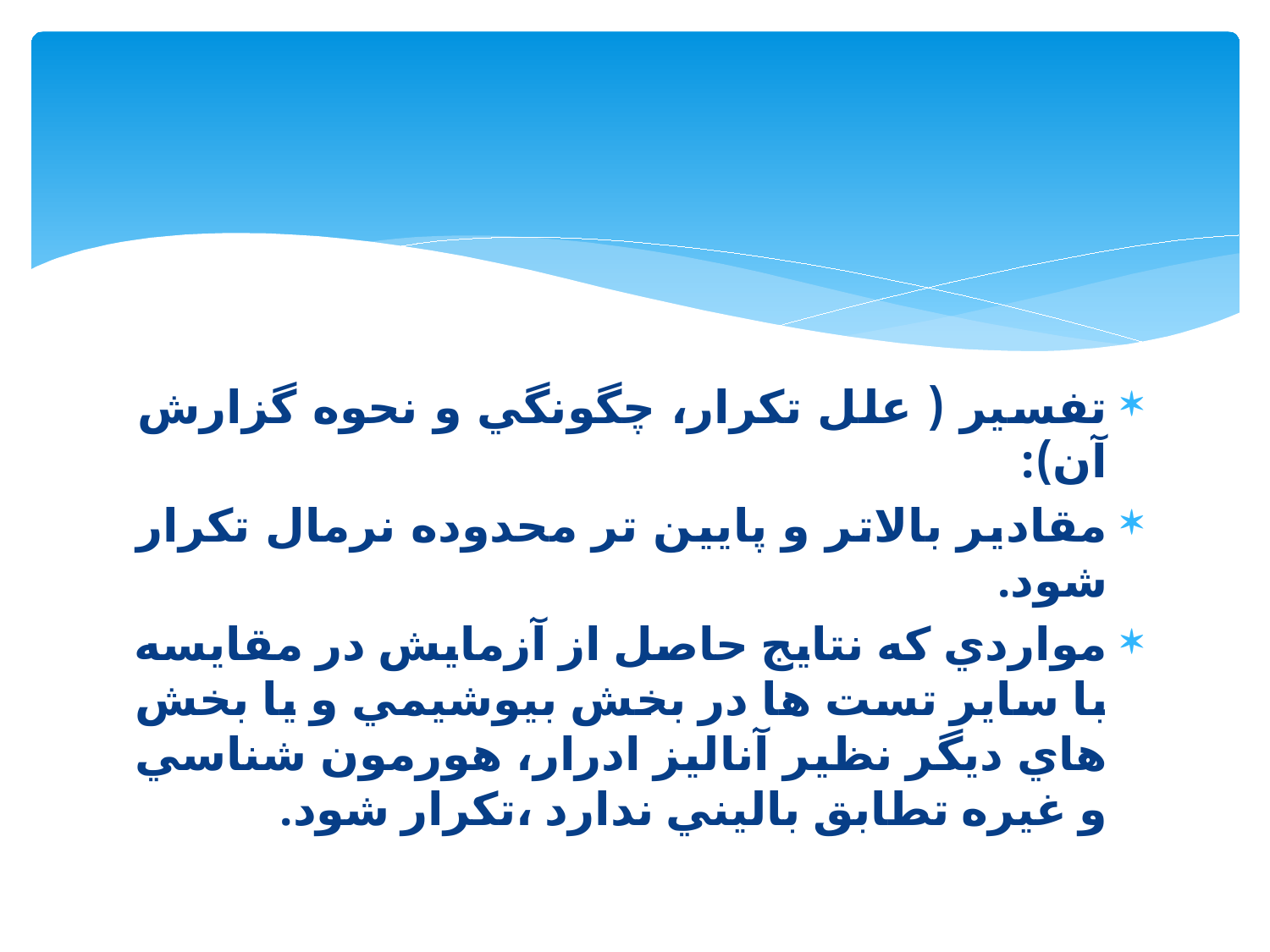

تفسير ( علل تكرار، چگونگي و نحوه گزارش آن):
مقادير بالاتر و پايين تر محدوده نرمال تكرار شود.
مواردي كه نتايج حاصل از آزمايش در مقايسه با ساير تست ها در بخش بيوشيمي و يا بخش هاي ديگر نظير آناليز ادرار، هورمون شناسي و غيره تطابق باليني ندارد ،تكرار شود.